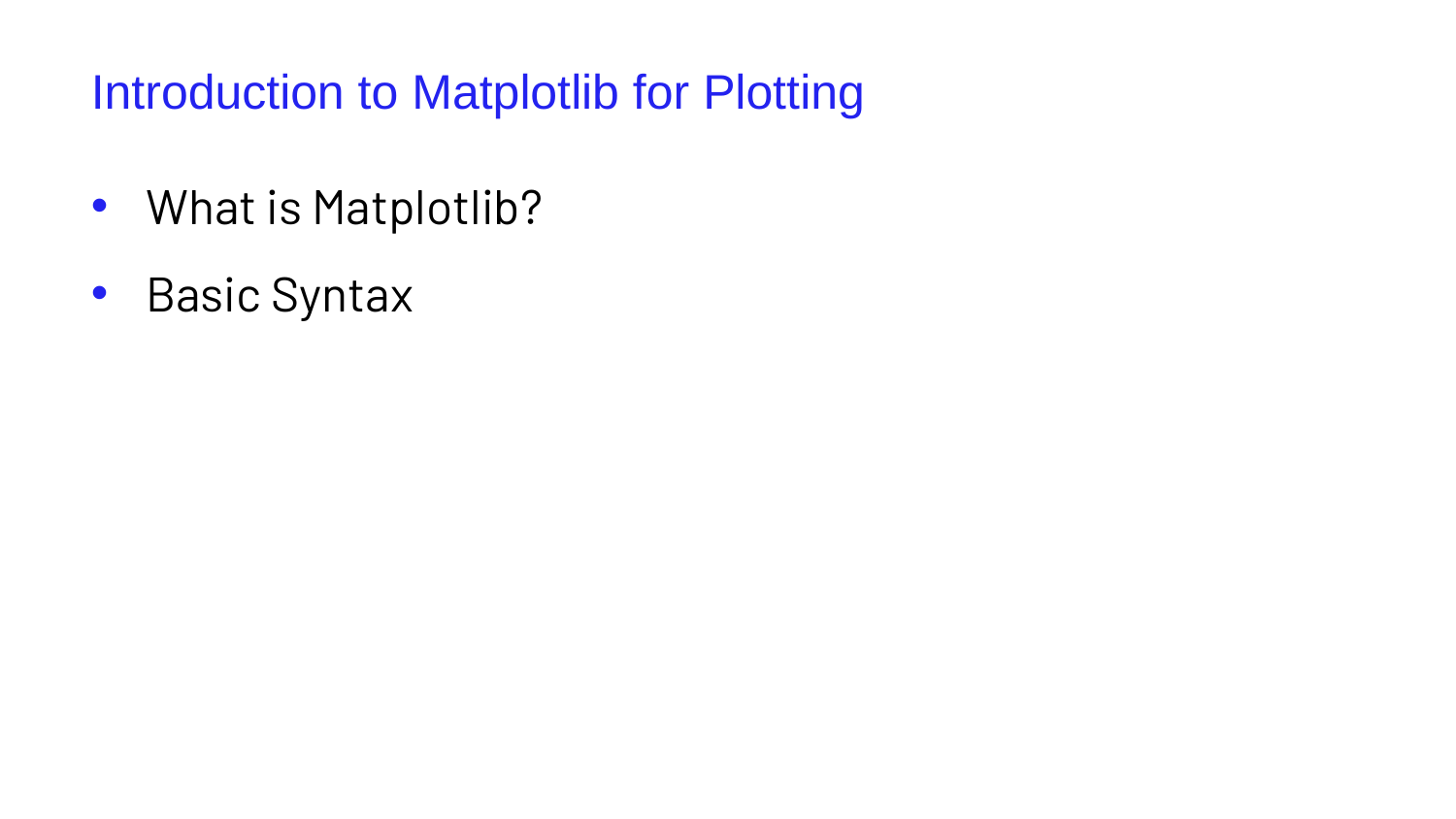

Introduction to Matplotlib for Plotting
What is Matplotlib?
Basic Syntax